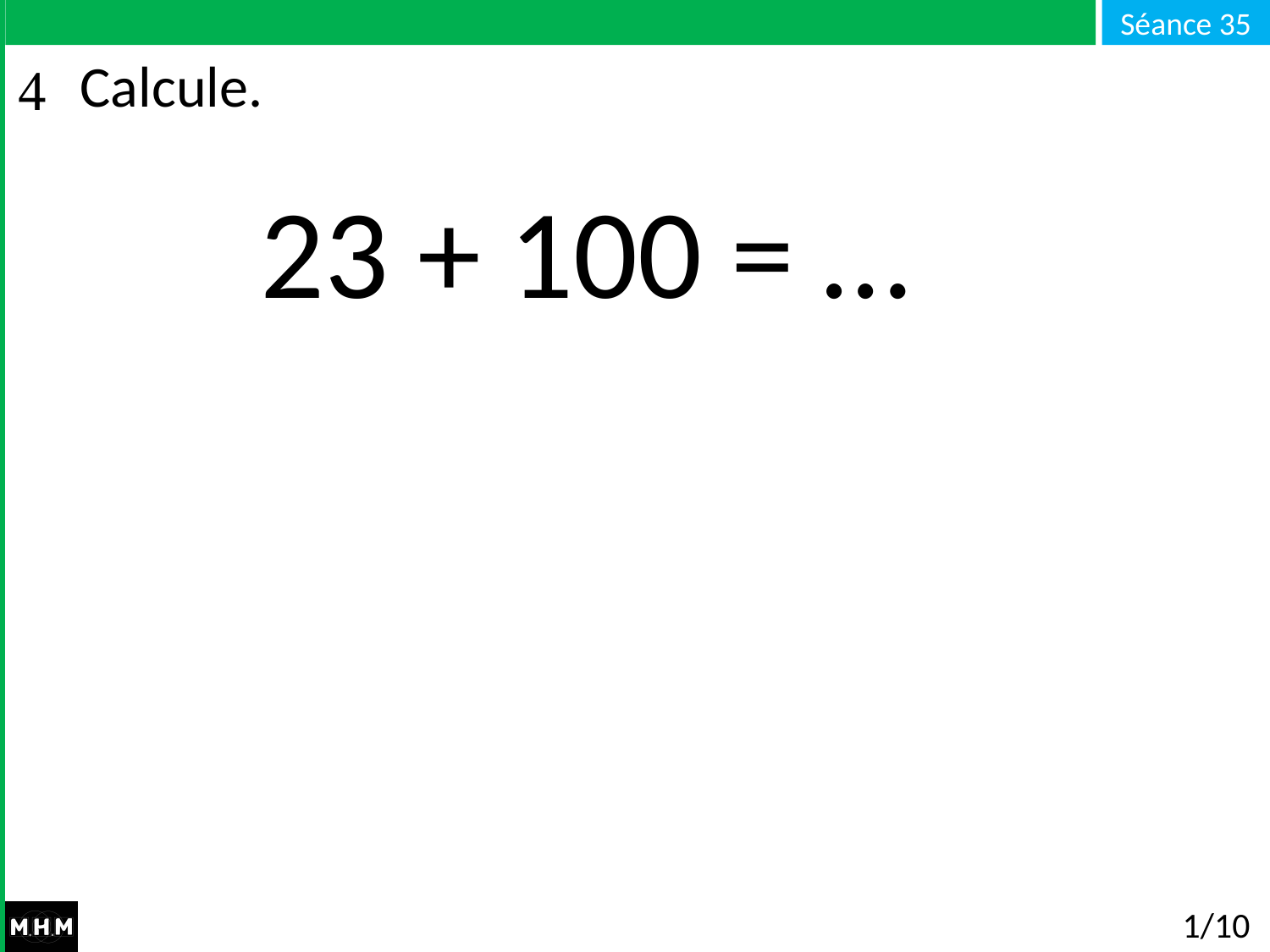

# Calcule.
23 + 100 = …
1/10